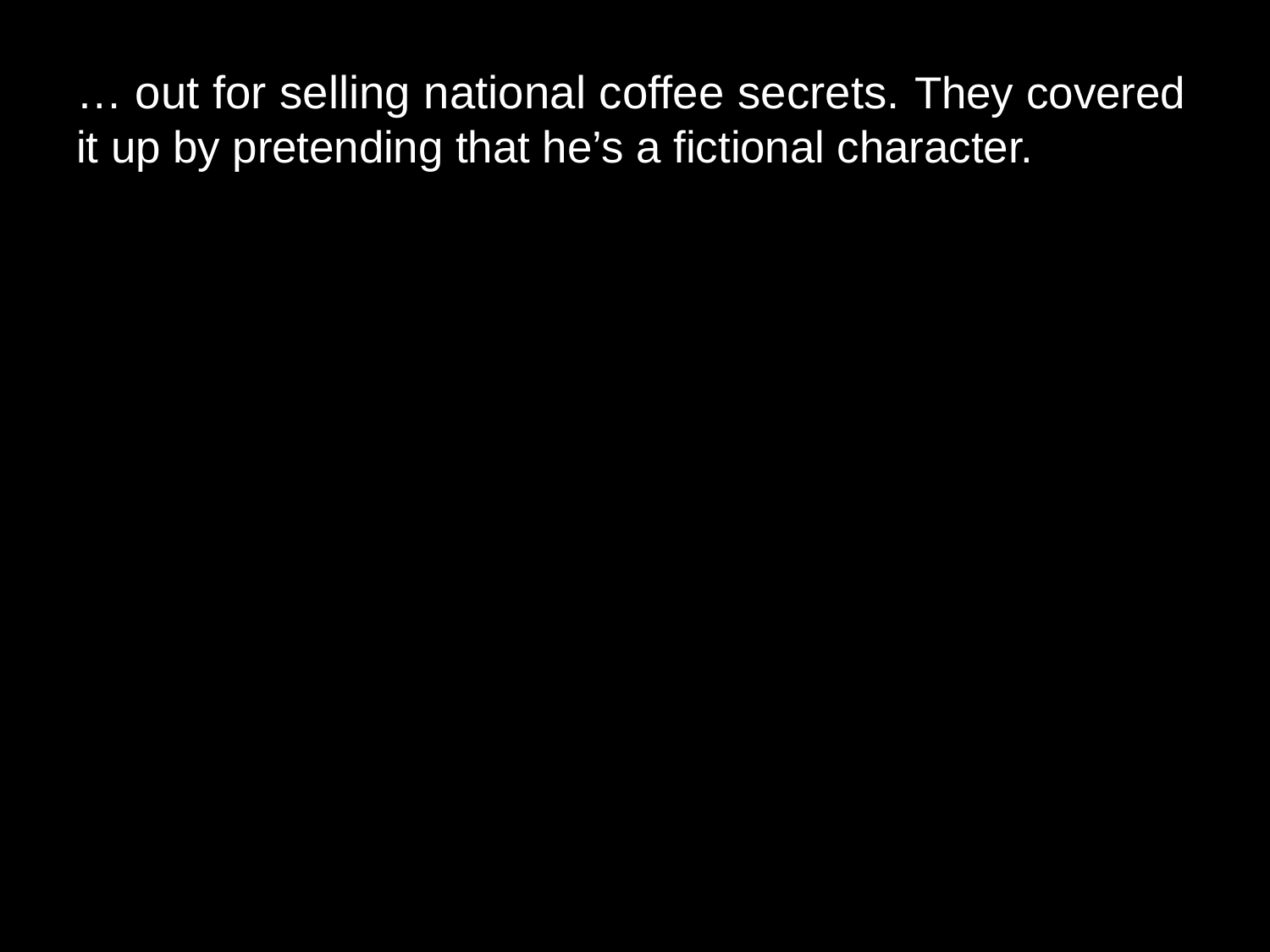

# … out for selling national coffee secrets. They covered it up by pretending that he’s a fictional character.